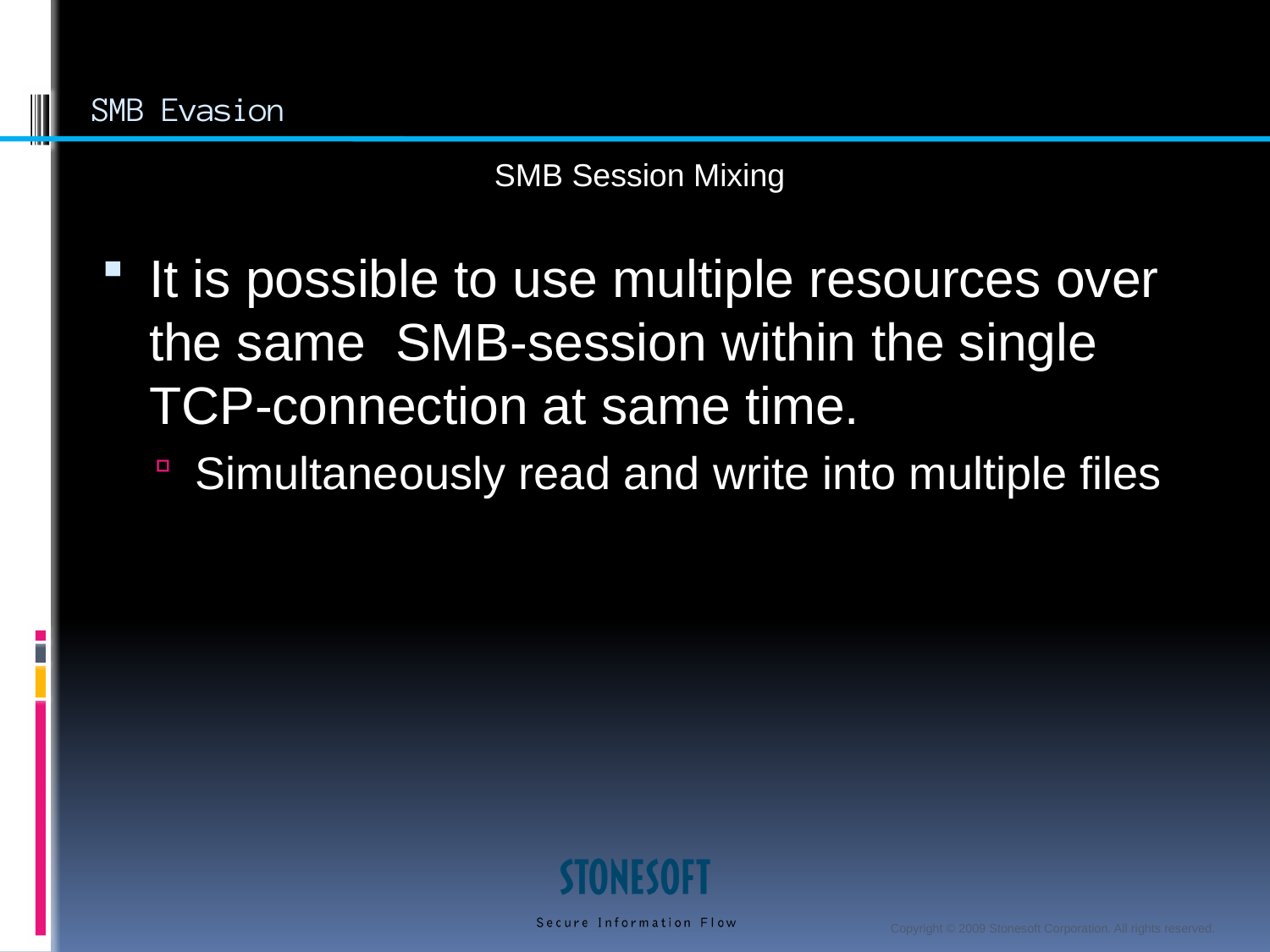

# SMB Evasion
SMB Session Mixing
It is possible to use multiple resources over the same  SMB-session within the single TCP-connection at same time.
Simultaneously read and write into multiple files